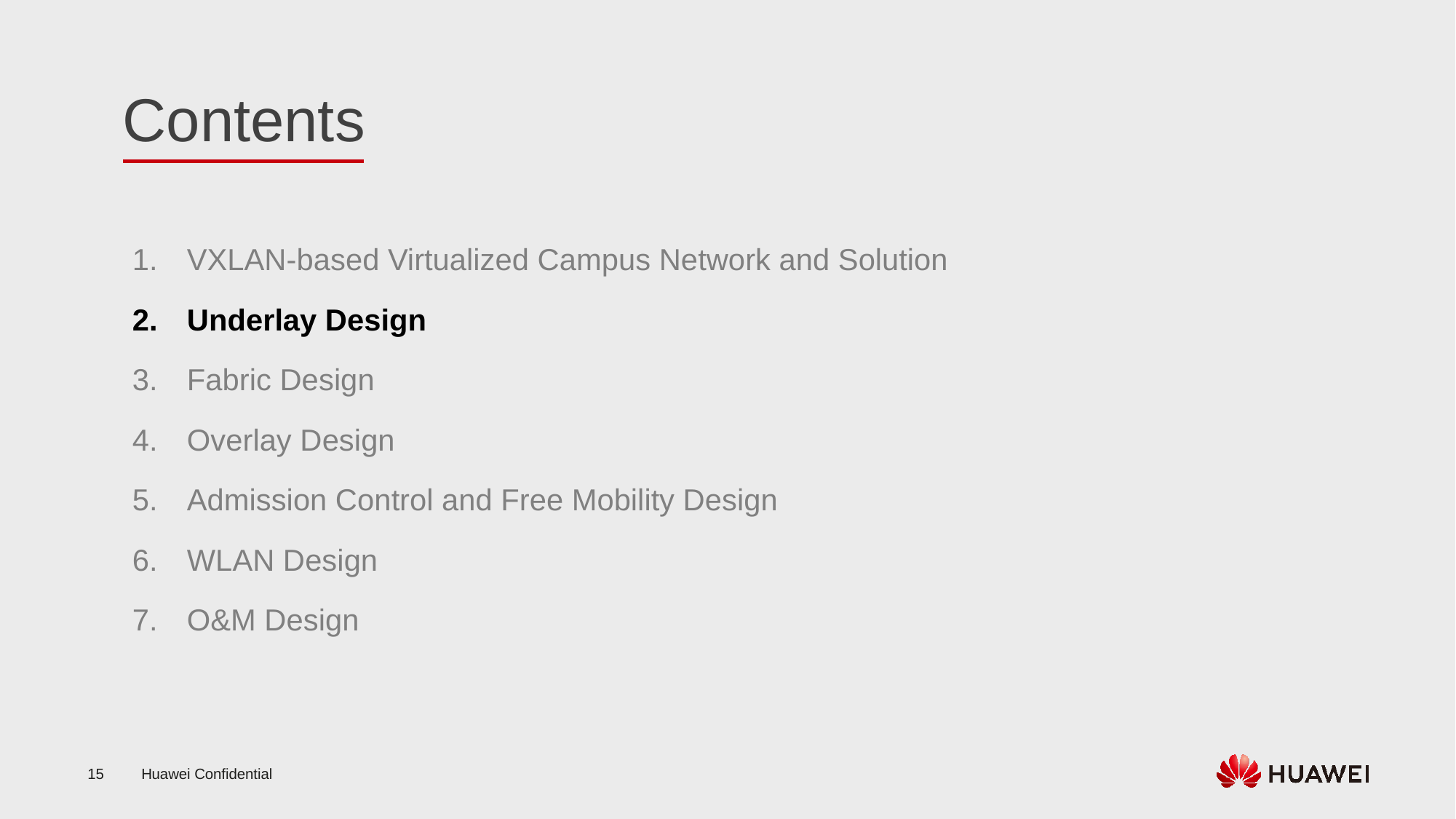

VXLAN-based Virtualized Campus Network and Solution
Underlay Design
Fabric Design
Overlay Design
Admission Control and Free Mobility Design
WLAN Design
O&M Design